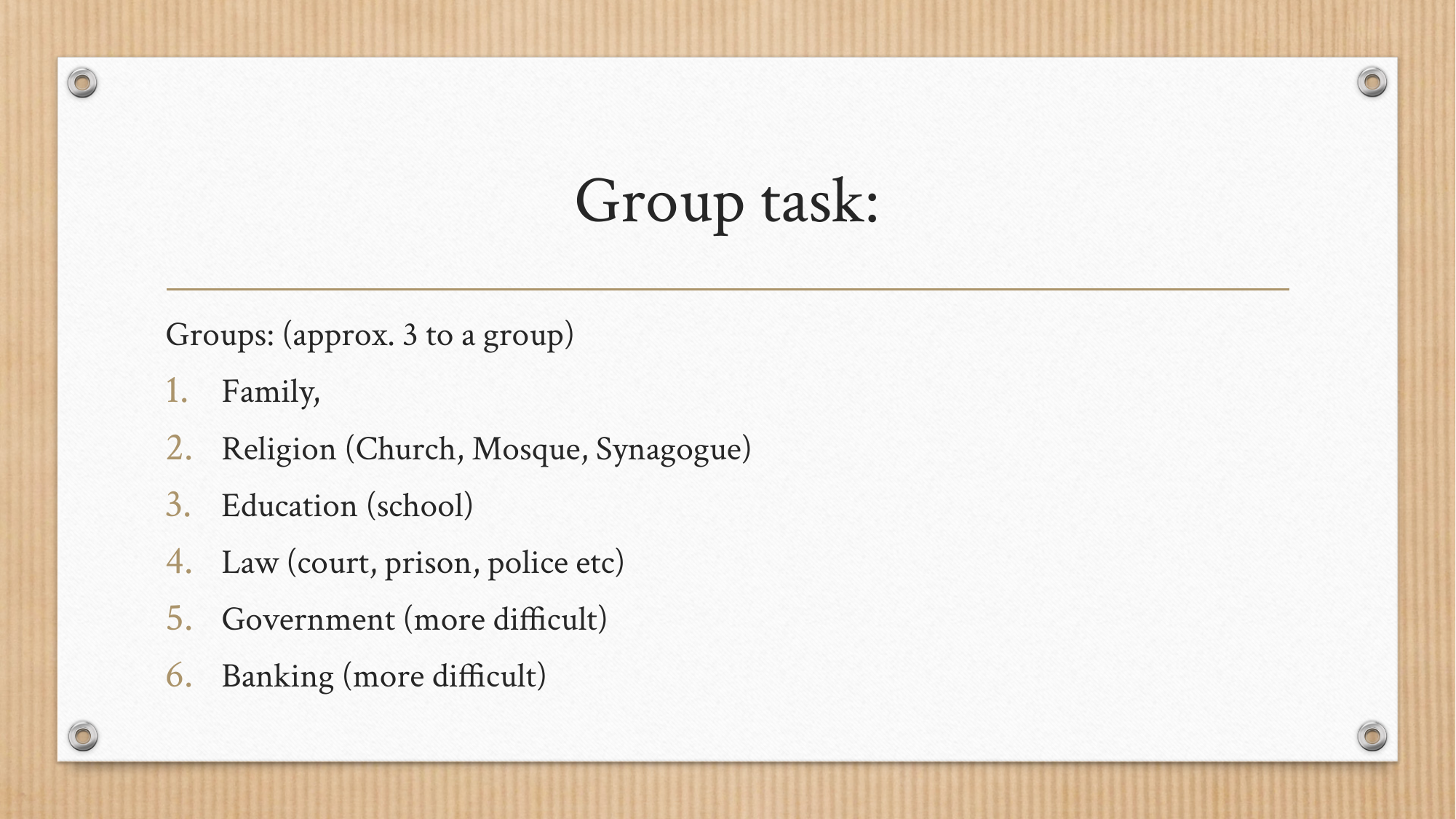

# Group task:
Groups: (approx. 3 to a group)
Family,
Religion (Church, Mosque, Synagogue)
Education (school)
Law (court, prison, police etc)
Government (more difficult)
Banking (more difficult)